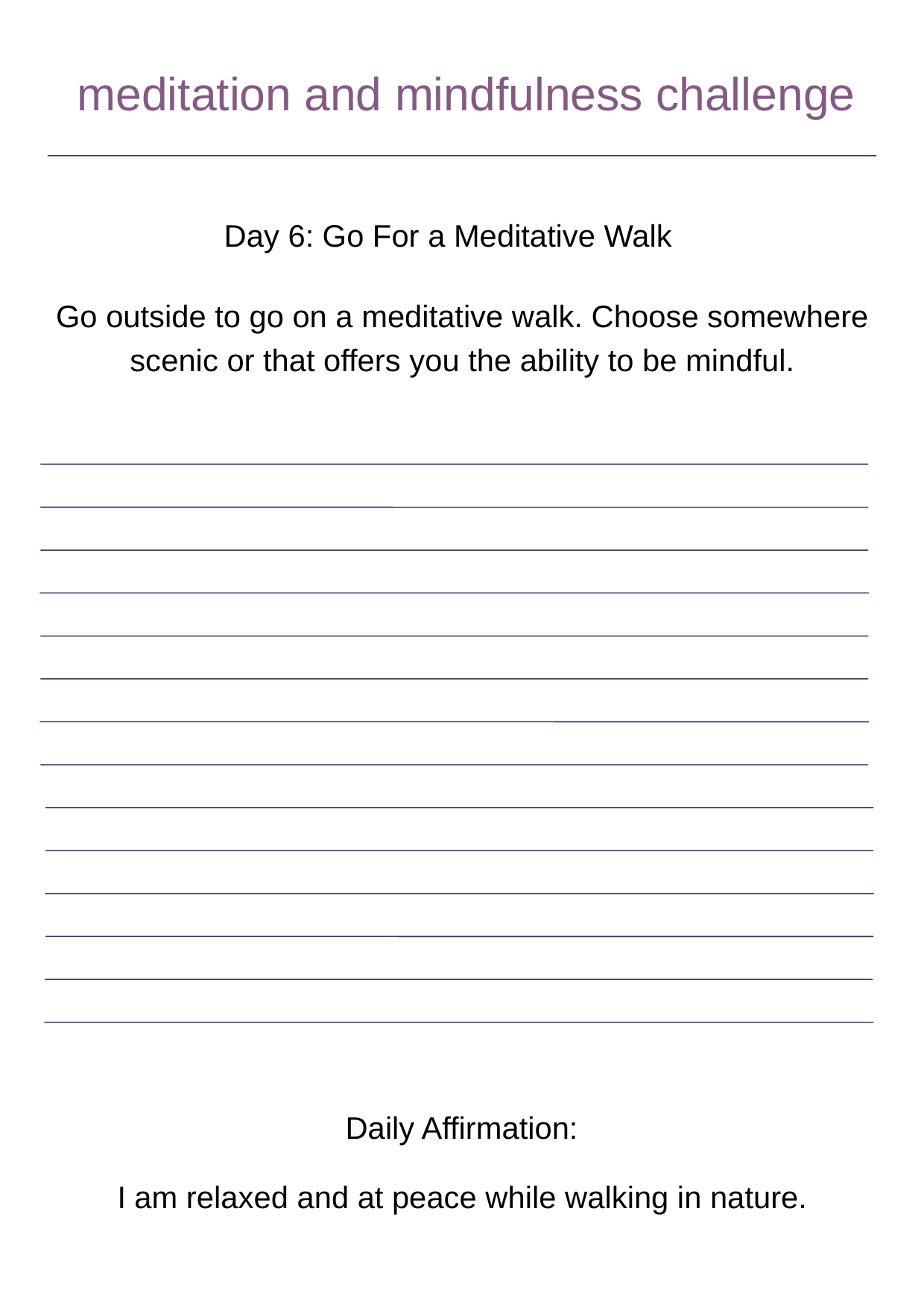

meditation and mindfulness challenge

Day 6: Go For a Meditative Walk
Go outside to go on a meditative walk. Choose somewhere scenic or that offers you the ability to be mindful.

Daily Affirmation:
I am relaxed and at peace while walking in nature.